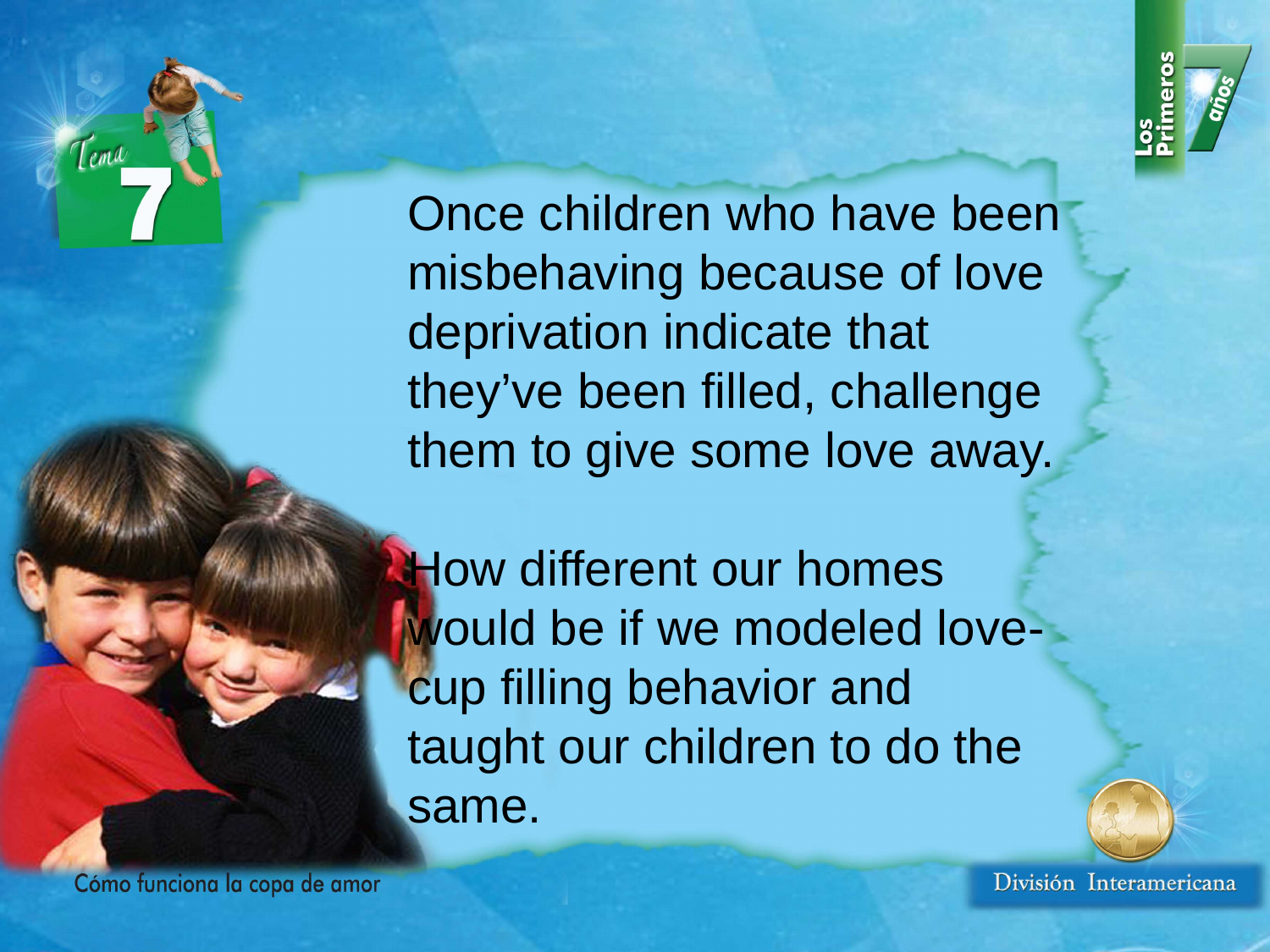

Once children who have been misbehaving because of love deprivation indicate that they’ve been filled, challenge them to give some love away.

How different our homes would be if we modeled love-cup filling behavior and taught our children to do the same.